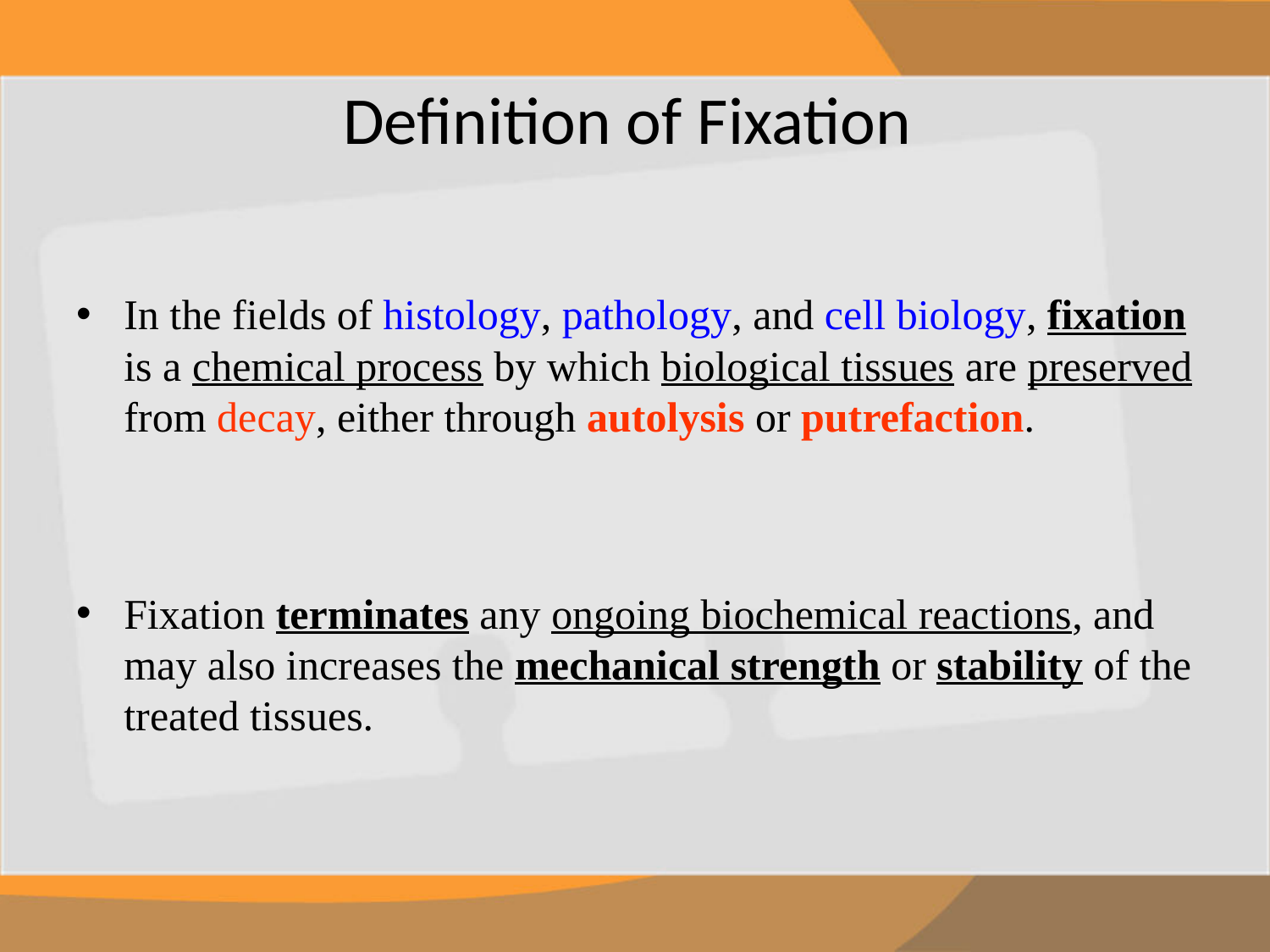

# Definition of Fixation

In the fields of histology, pathology, and cell biology, fixation is a chemical process by which biological tissues are preserved from decay, either through autolysis or putrefaction.

Fixation terminates any ongoing biochemical reactions, and may also increases the mechanical strength or stability of the treated tissues.